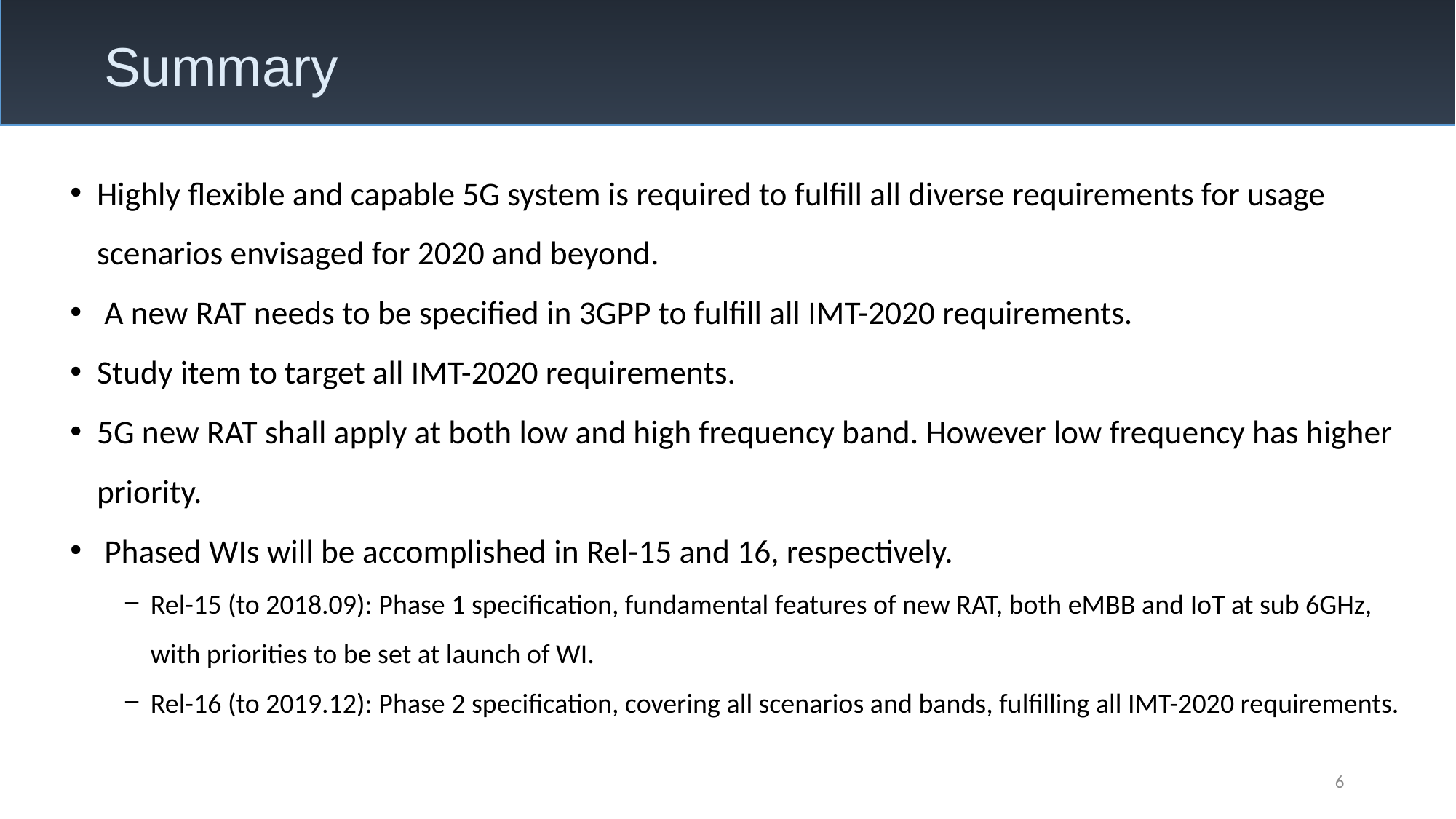

# Summary
Highly flexible and capable 5G system is required to fulfill all diverse requirements for usage scenarios envisaged for 2020 and beyond.
 A new RAT needs to be specified in 3GPP to fulfill all IMT-2020 requirements.
Study item to target all IMT-2020 requirements.
5G new RAT shall apply at both low and high frequency band. However low frequency has higher priority.
 Phased WIs will be accomplished in Rel-15 and 16, respectively.
Rel-15 (to 2018.09): Phase 1 specification, fundamental features of new RAT, both eMBB and IoT at sub 6GHz, with priorities to be set at launch of WI.
Rel-16 (to 2019.12): Phase 2 specification, covering all scenarios and bands, fulfilling all IMT-2020 requirements.
6